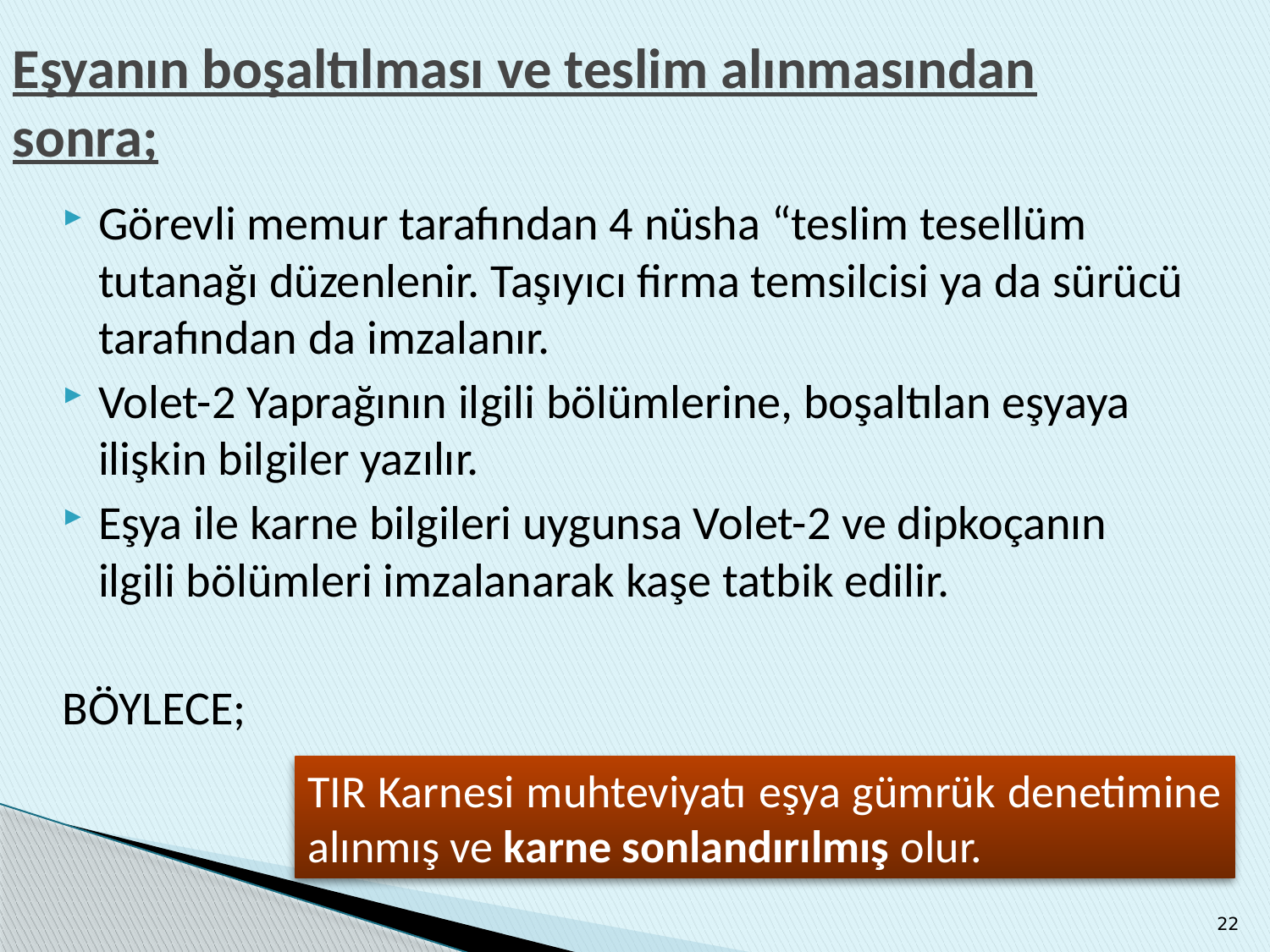

# Eşyanın boşaltılması ve teslim alınmasından sonra;
Görevli memur tarafından 4 nüsha “teslim tesellüm tutanağı düzenlenir. Taşıyıcı firma temsilcisi ya da sürücü tarafından da imzalanır.
Volet-2 Yaprağının ilgili bölümlerine, boşaltılan eşyaya ilişkin bilgiler yazılır.
Eşya ile karne bilgileri uygunsa Volet-2 ve dipkoçanın ilgili bölümleri imzalanarak kaşe tatbik edilir.

BÖYLECE;

TIR Karnesi muhteviyatı eşya gümrük denetimine alınmış ve karne sonlandırılmış olur.
22